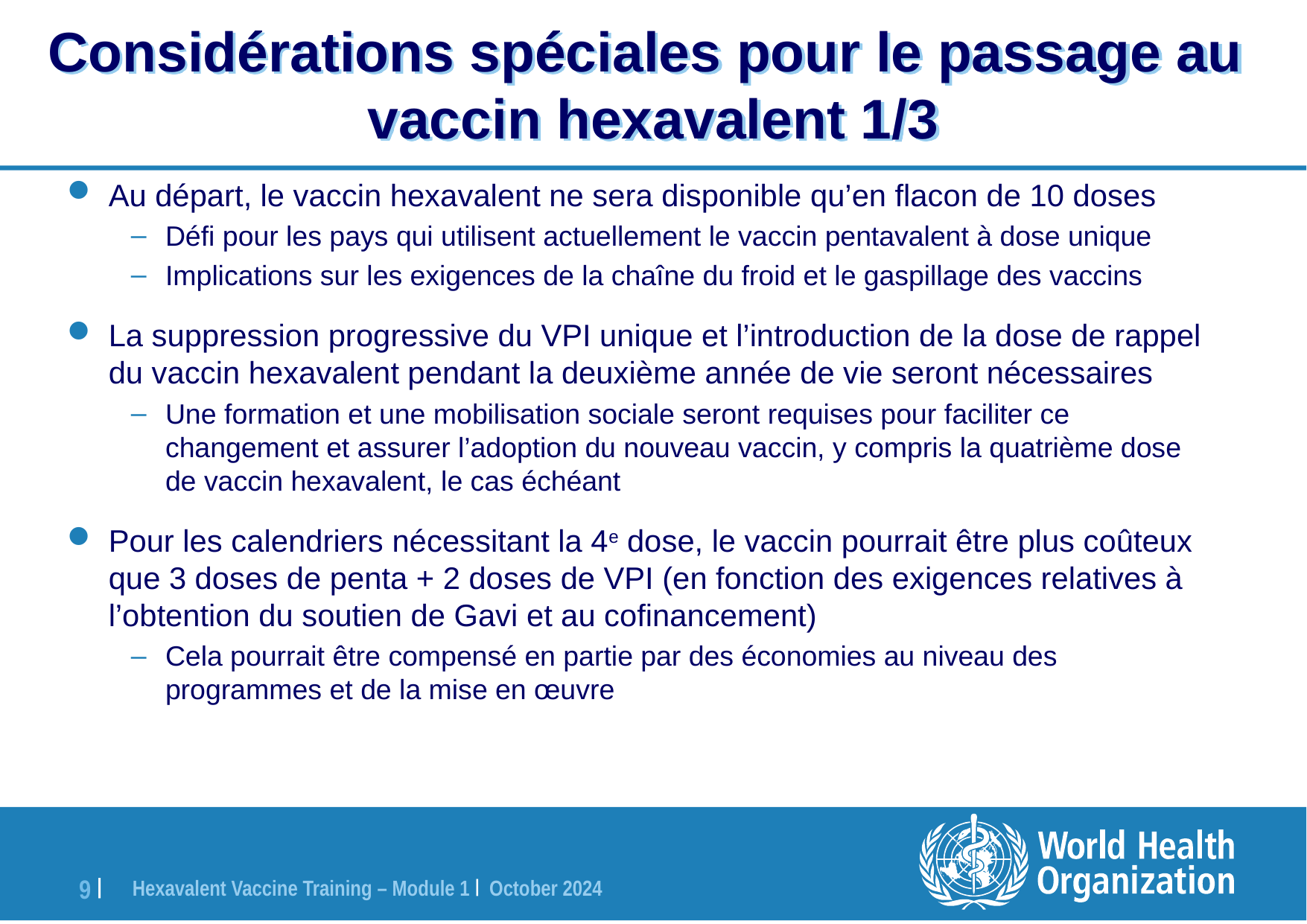

# Considérations spéciales pour le passage au vaccin hexavalent 1/3
Au départ, le vaccin hexavalent ne sera disponible qu’en flacon de 10 doses
Défi pour les pays qui utilisent actuellement le vaccin pentavalent à dose unique
Implications sur les exigences de la chaîne du froid et le gaspillage des vaccins
La suppression progressive du VPI unique et l’introduction de la dose de rappel du vaccin hexavalent pendant la deuxième année de vie seront nécessaires
Une formation et une mobilisation sociale seront requises pour faciliter ce changement et assurer l’adoption du nouveau vaccin, y compris la quatrième dose de vaccin hexavalent, le cas échéant
Pour les calendriers nécessitant la 4e dose, le vaccin pourrait être plus coûteux que 3 doses de penta + 2 doses de VPI (en fonction des exigences relatives à l’obtention du soutien de Gavi et au cofinancement)
Cela pourrait être compensé en partie par des économies au niveau des programmes et de la mise en œuvre